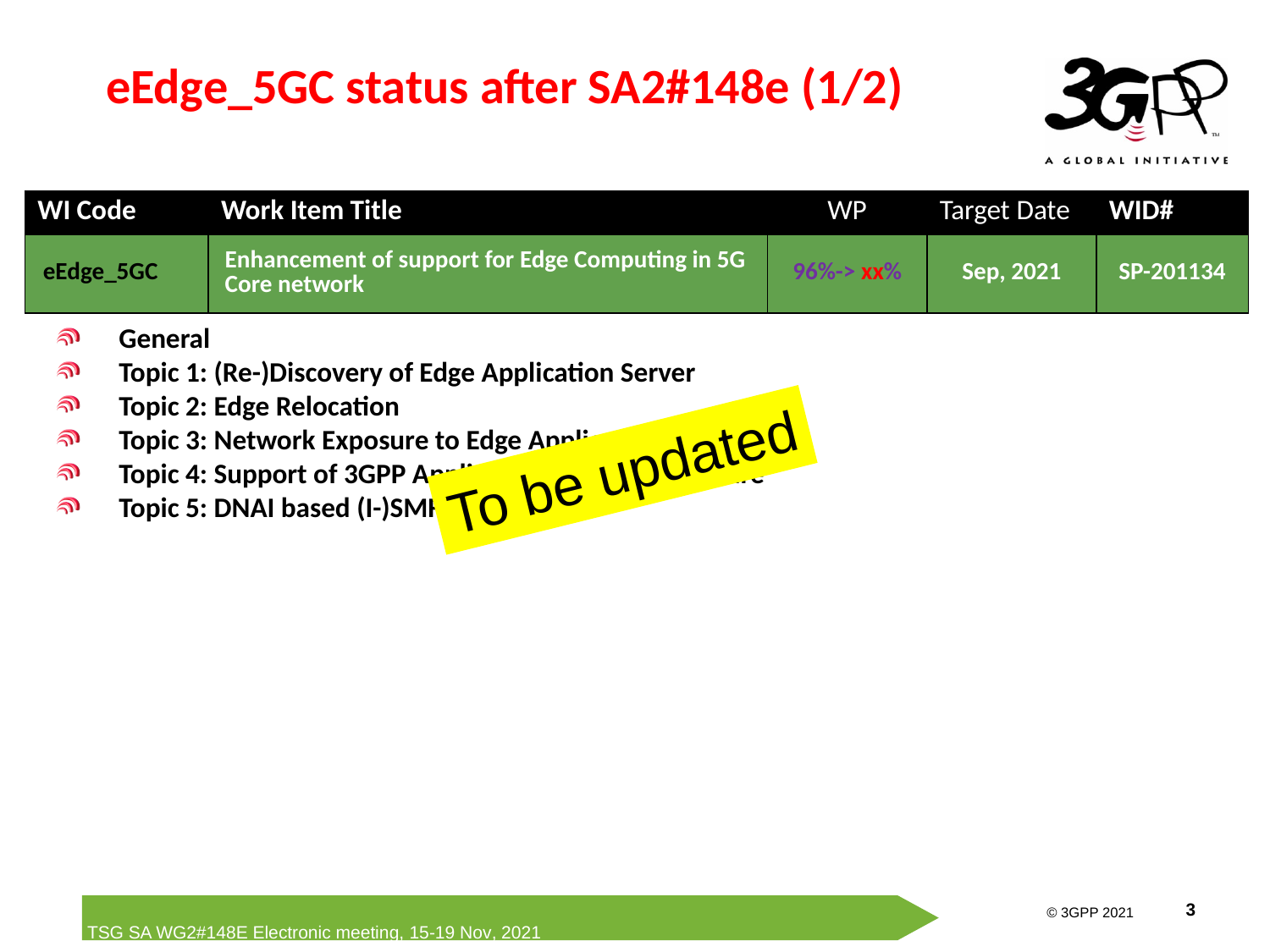

# eEdge_5GC status after SA2#148e (1/2)
| WI Code | Work Item Title | WP | Target Date | WID# |
| --- | --- | --- | --- | --- |
| eEdge\_5GC | Enhancement of support for Edge Computing in 5G Core network | 96%-> xx% | Sep, 2021 | SP-201134 |
General
Topic 1: (Re-)Discovery of Edge Application Server
Topic 2: Edge Relocation
Topic 3: Network Exposure to Edge Application Server
Topic 4: Support of 3GPP Application Layer Architecture
Topic 5: DNAI based (I-)SMF selection
To be updated